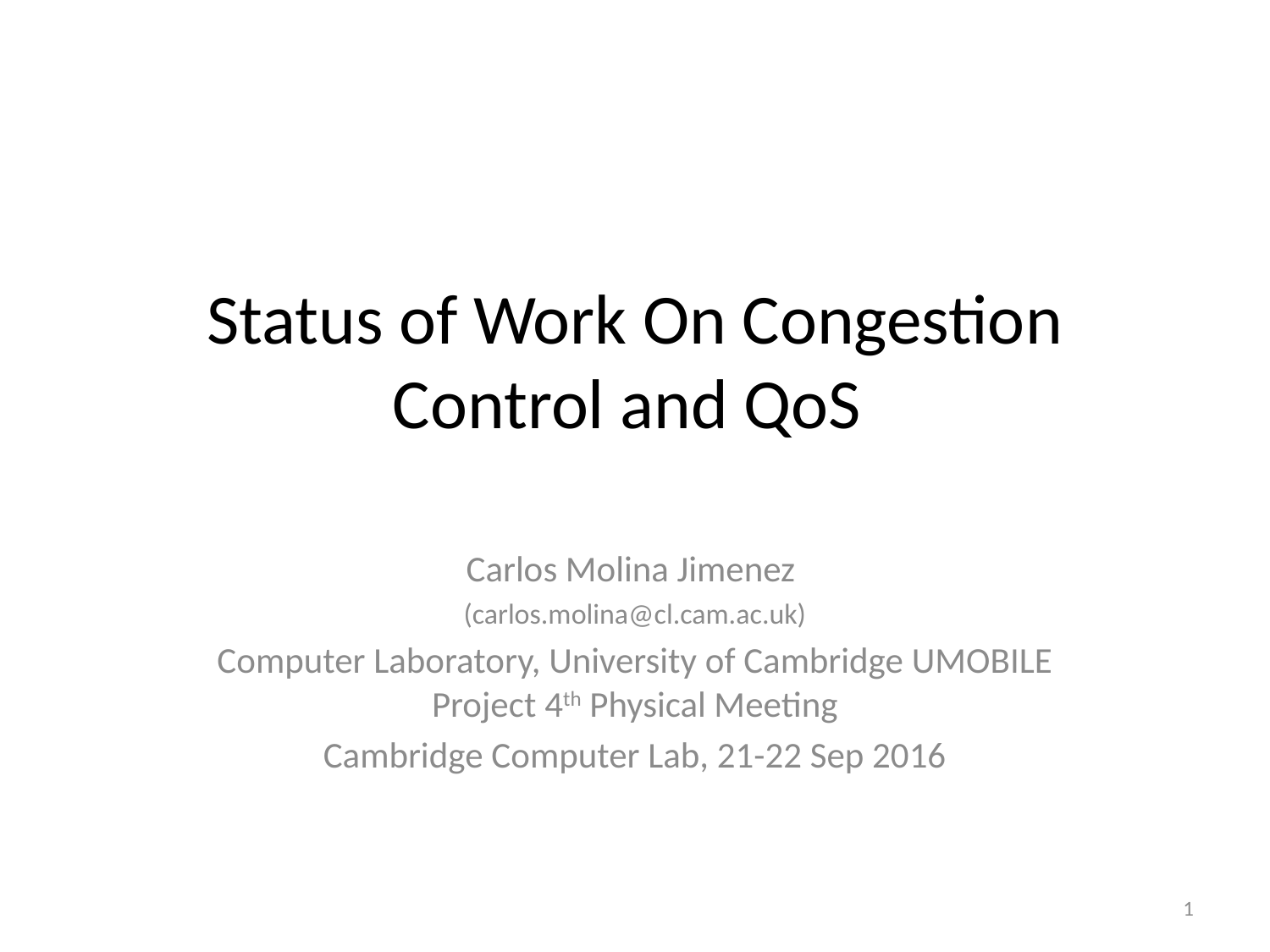

# Status of Work On Congestion Control and QoS
Carlos Molina Jimenez
(carlos.molina@cl.cam.ac.uk)
Computer Laboratory, University of Cambridge UMOBILE Project 4th Physical Meeting
Cambridge Computer Lab, 21-22 Sep 2016

1